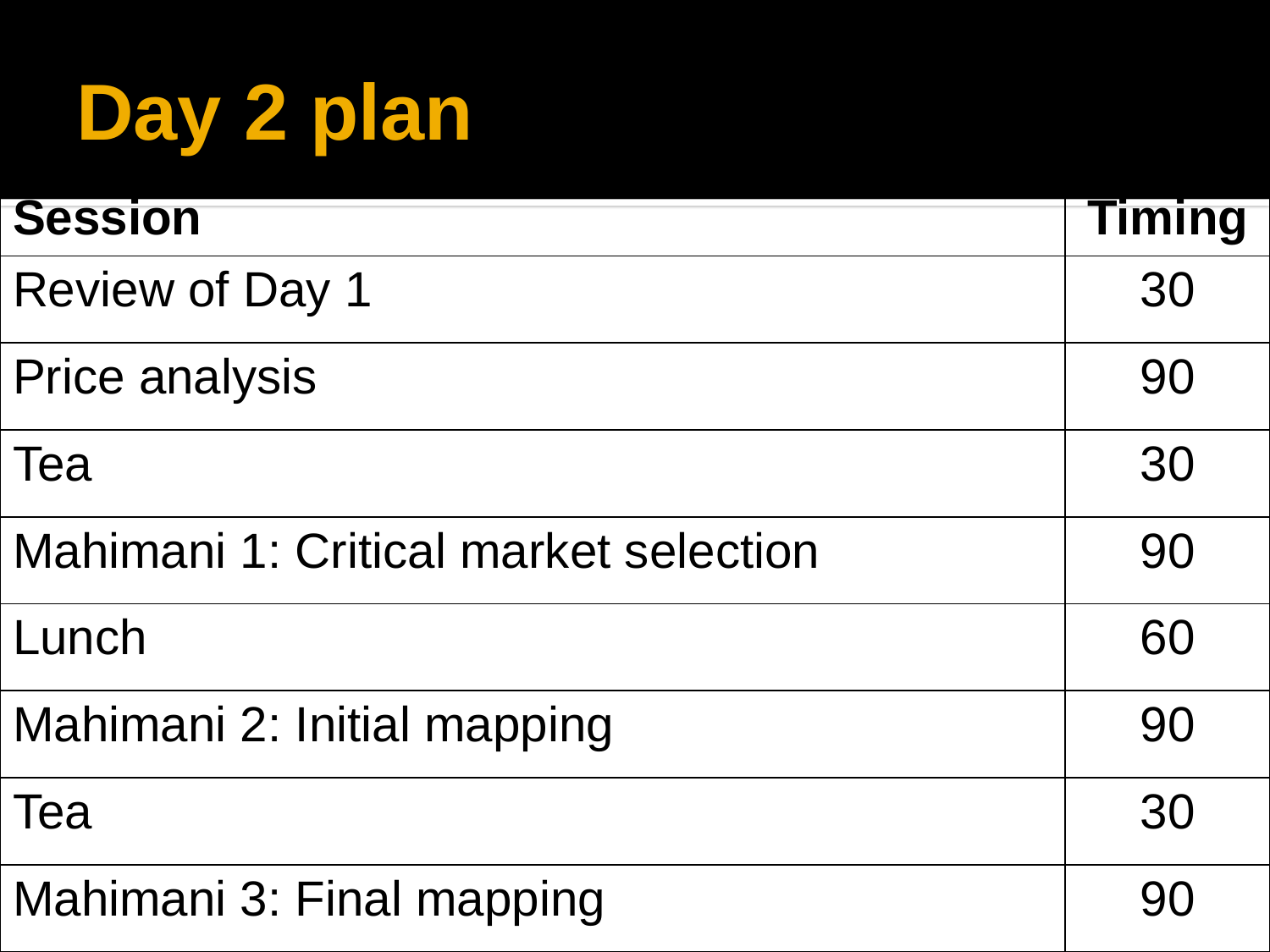

# Day 2 plan
| Session | Timing |
| --- | --- |
| Review of Day 1 | 30 |
| Price analysis | 90 |
| Tea | 30 |
| Mahimani 1: Critical market selection | 90 |
| Lunch | 60 |
| Mahimani 2: Initial mapping | 90 |
| Tea | 30 |
| Mahimani 3: Final mapping | 90 |